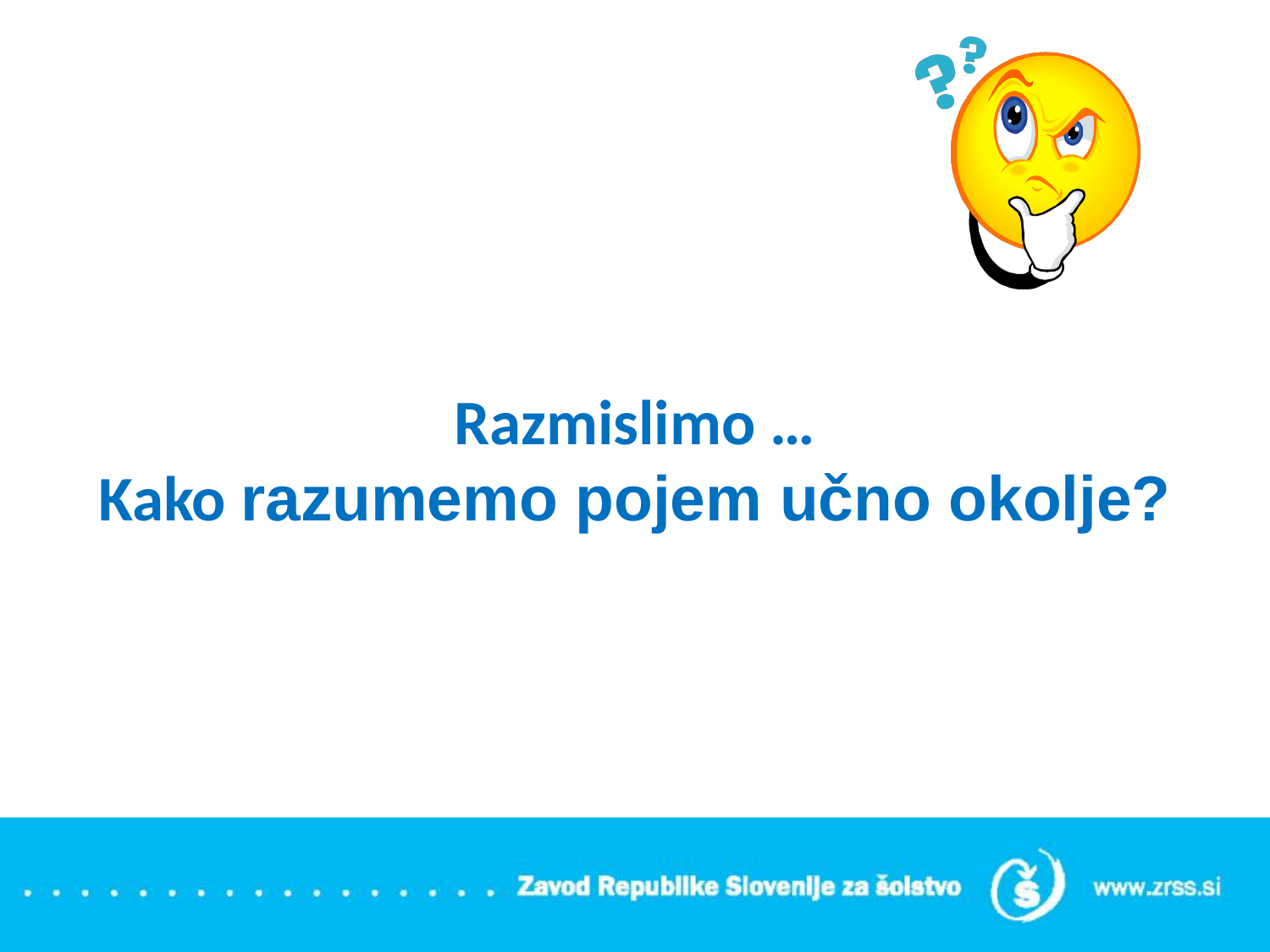

# Razmislimo … Kako razumemo pojem učno okolje?